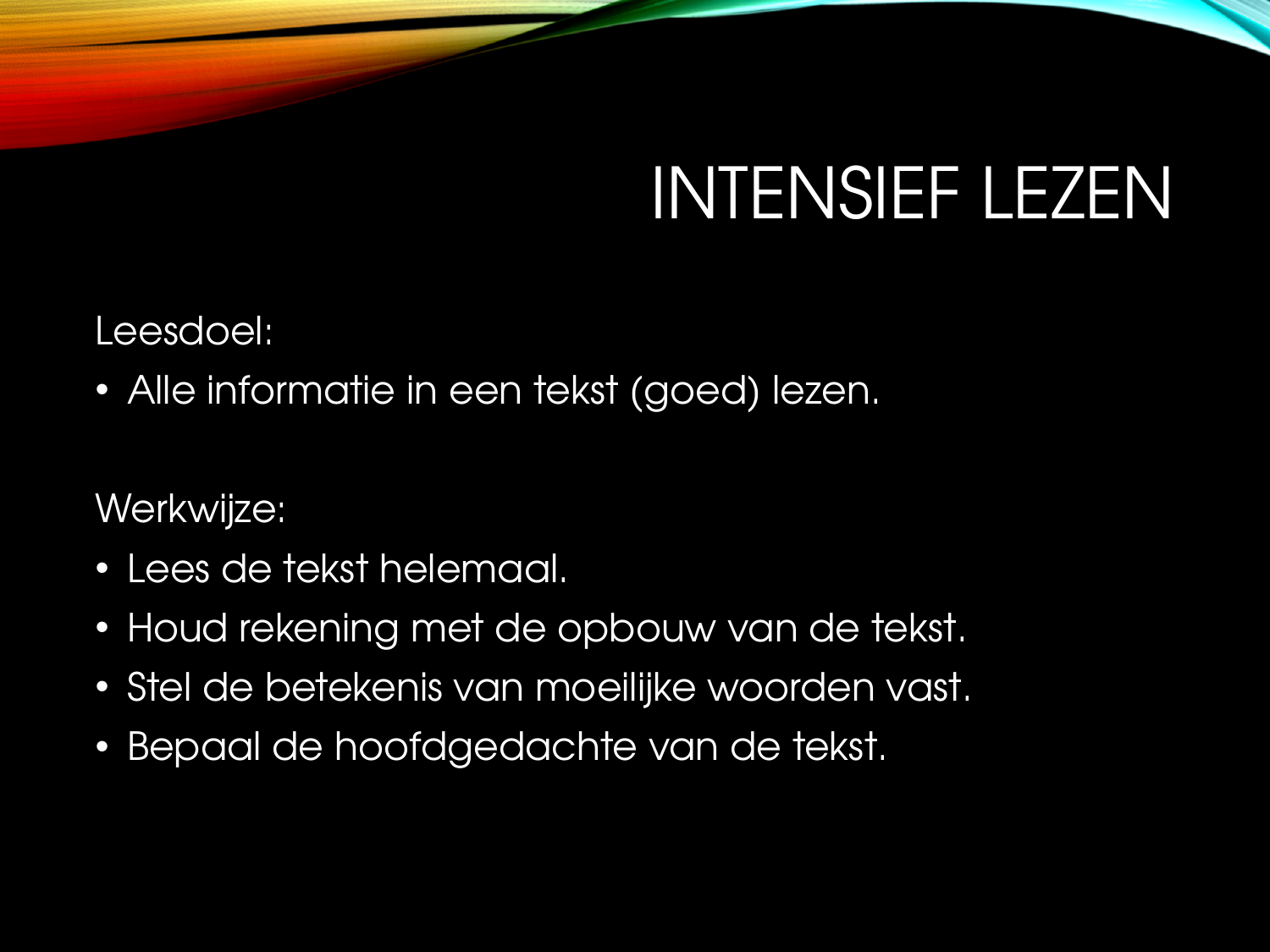

# intensief lezen
Leesdoel:
Alle informatie in een tekst (goed) lezen.

Werkwijze:
Lees de tekst helemaal.
Houd rekening met de opbouw van de tekst.
Stel de betekenis van moeilijke woorden vast.
Bepaal de hoofdgedachte van de tekst.